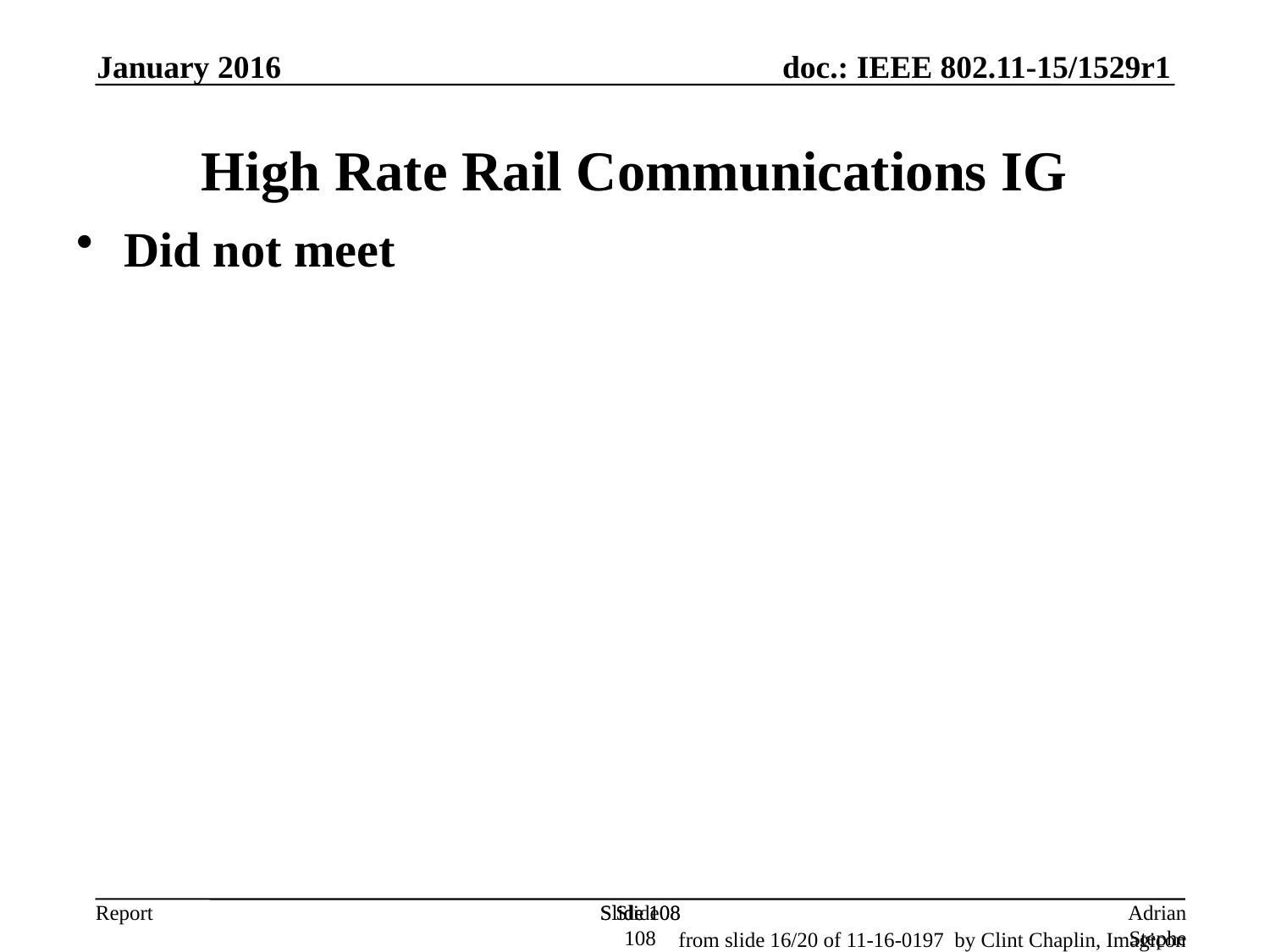

January 2016
High Rate Rail Communications IG
Did not meet
Slide 108
Slide 108
Slide 108
Adrian Stephens, Intel Corporation
from slide 16/20 of 11-16-0197  by Clint Chaplin, Imagicon